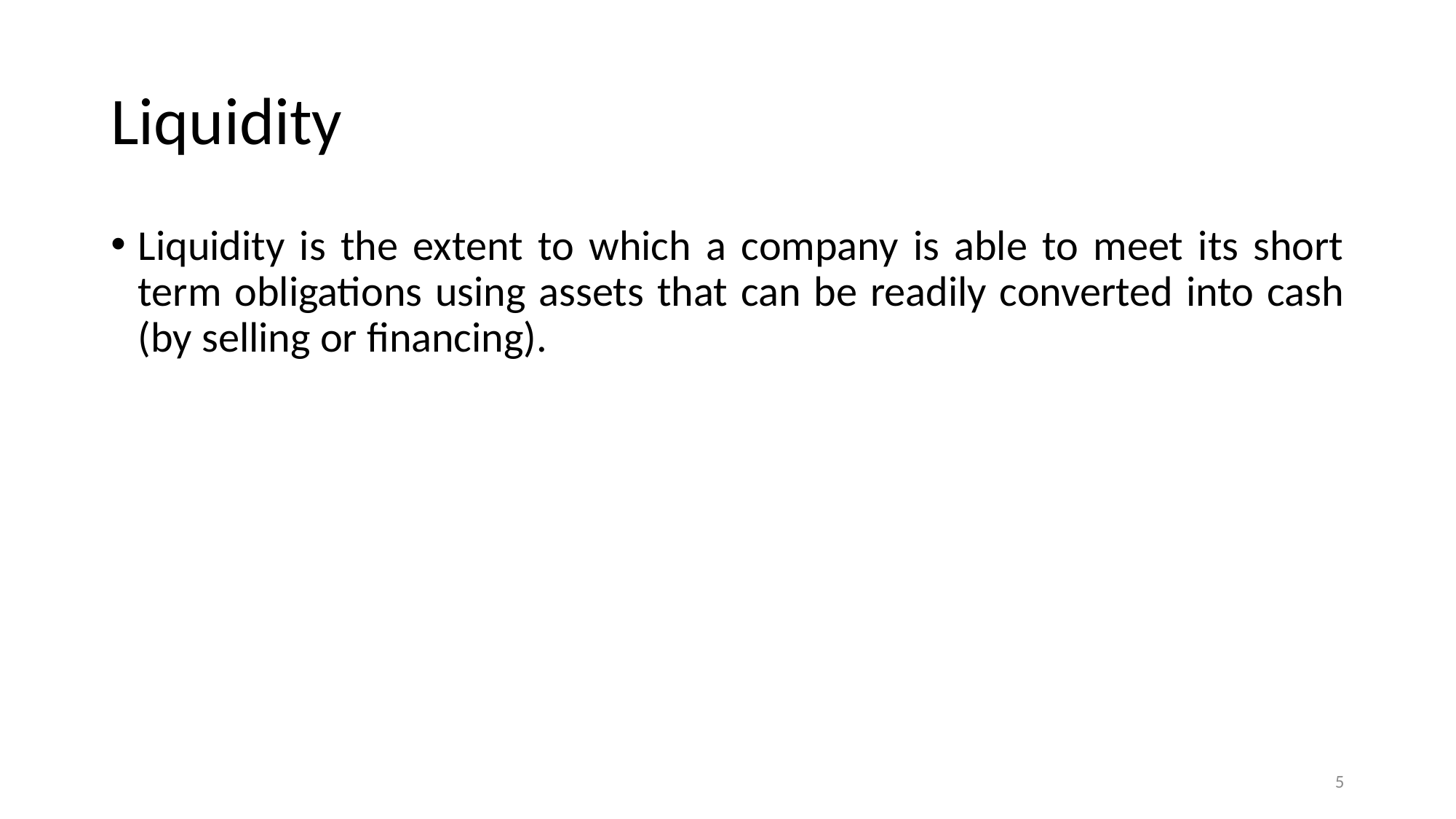

# Liquidity
Liquidity is the extent to which a company is able to meet its short term obligations using assets that can be readily converted into cash (by selling or financing).
5